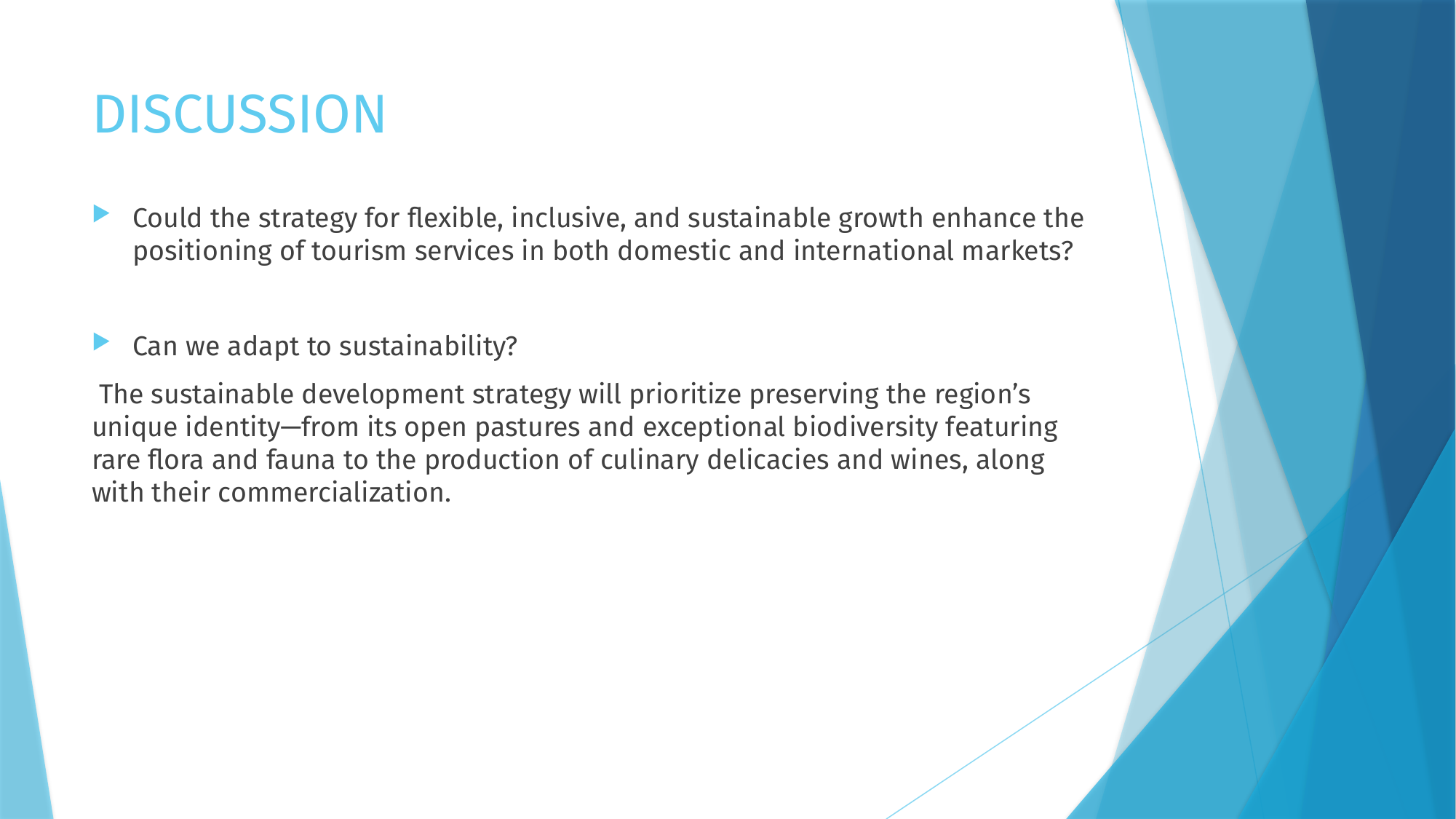

# DISCUSSION
Could the strategy for flexible, inclusive, and sustainable growth enhance the positioning of tourism services in both domestic and international markets?

Can we adapt to sustainability?
 The sustainable development strategy will prioritize preserving the region’s unique identity—from its open pastures and exceptional biodiversity featuring rare flora and fauna to the production of culinary delicacies and wines, along with their commercialization.